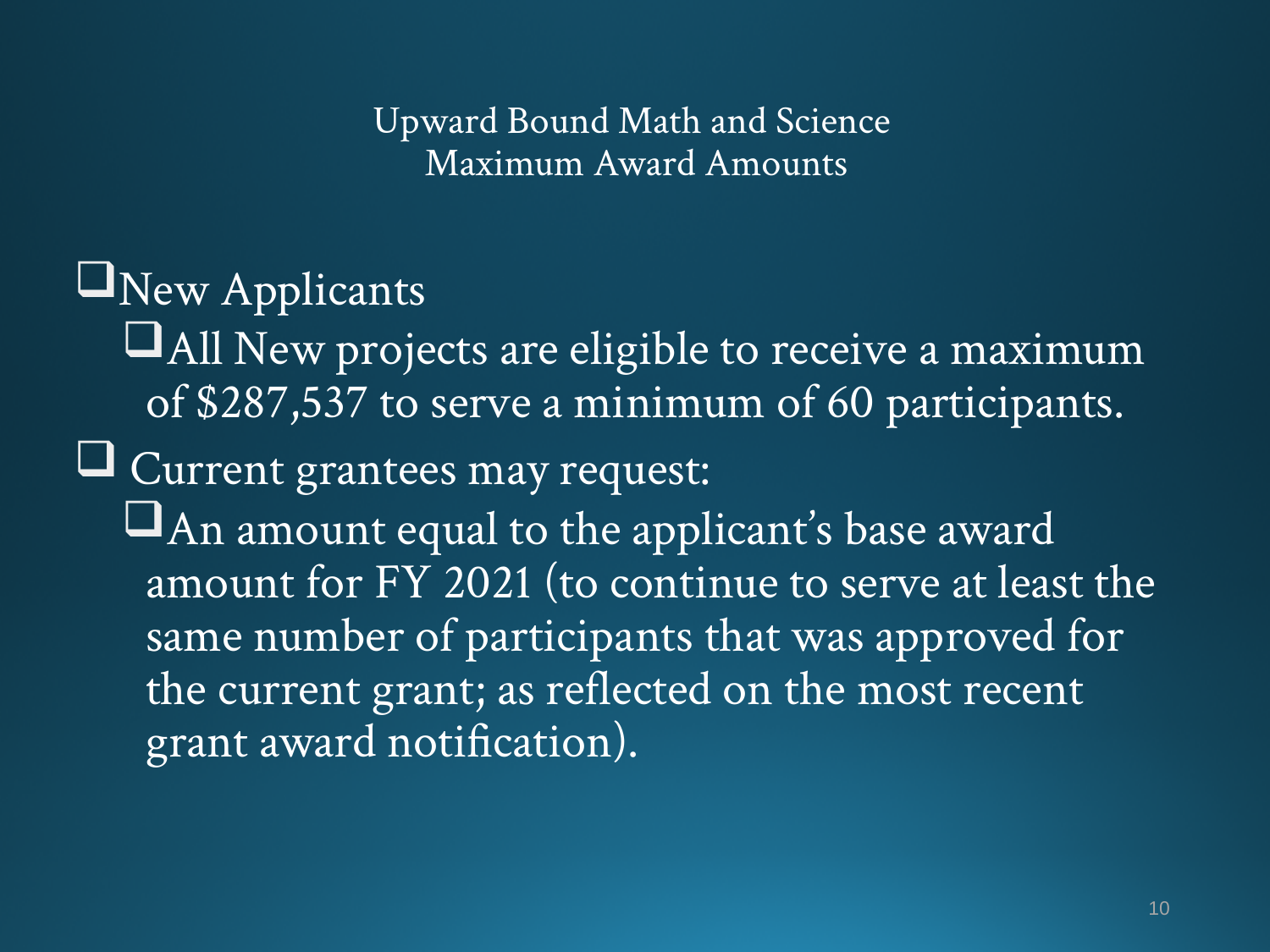

# Upward Bound Math and Science Maximum Award Amounts
New Applicants
All New projects are eligible to receive a maximum of $287,537 to serve a minimum of 60 participants.
 Current grantees may request:
An amount equal to the applicant’s base award amount for FY 2021 (to continue to serve at least the same number of participants that was approved for the current grant; as reflected on the most recent grant award notification).

10